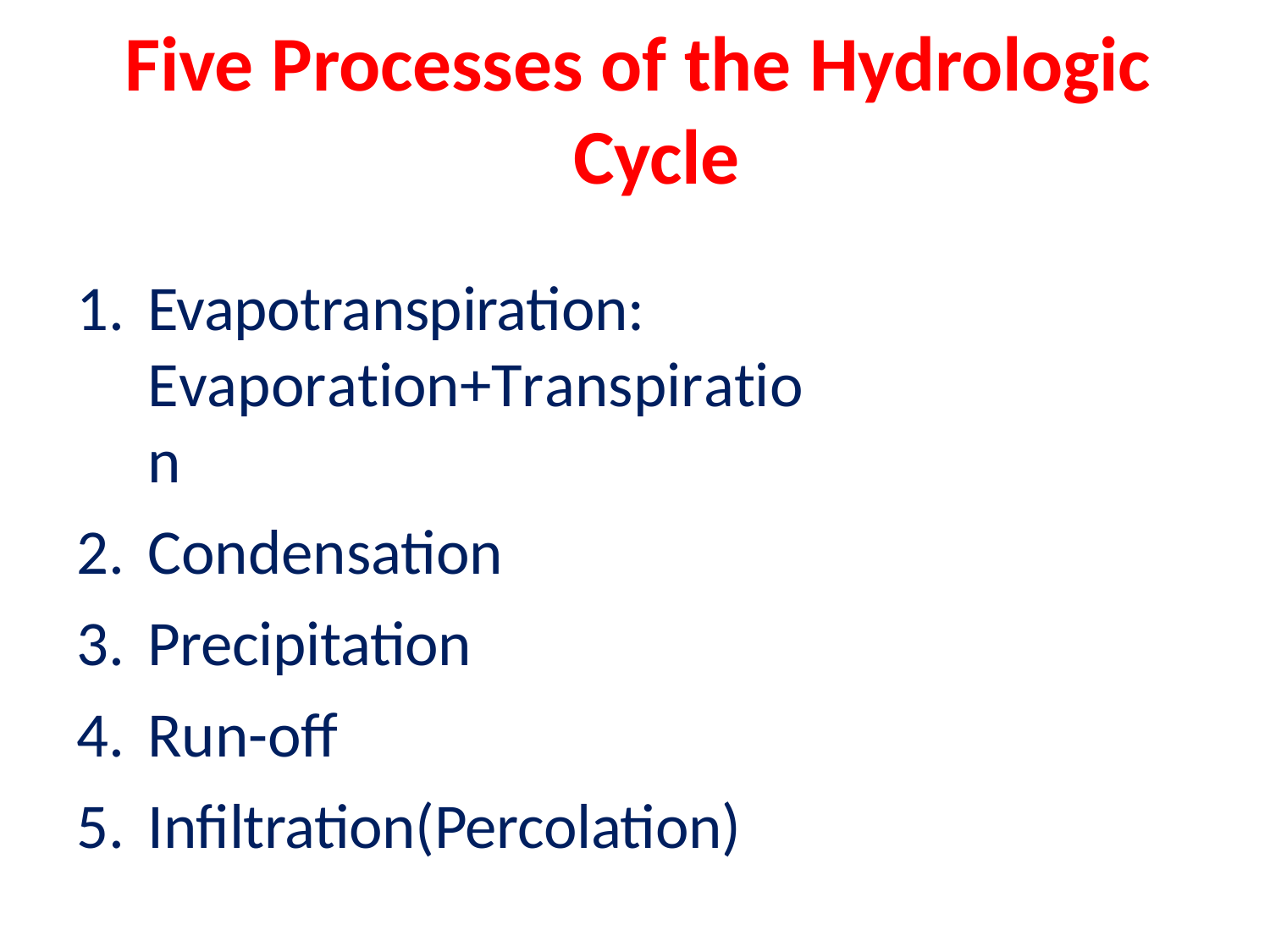

# Five Processes of the Hydrologic  Cycle
Evapotranspiration:  Evaporation+Transpiration
Condensation
Precipitation
Run-off
Infiltration(Percolation)